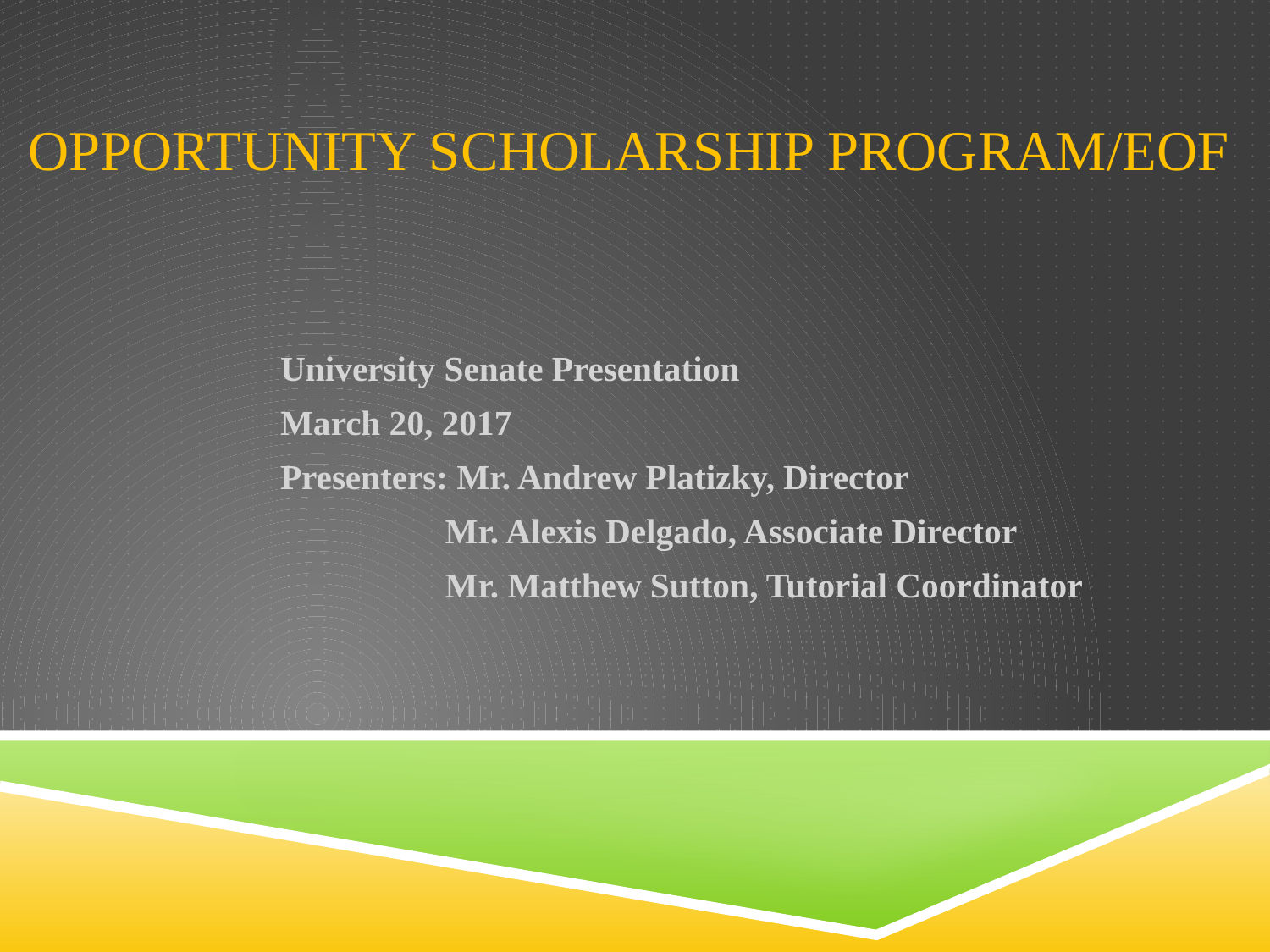

# Opportunity Scholarship Program/EOF
University Senate Presentation
March 20, 2017
Presenters: Mr. Andrew Platizky, Director
                   Mr. Alexis Delgado, Associate Director
                   Mr. Matthew Sutton, Tutorial Coordinator